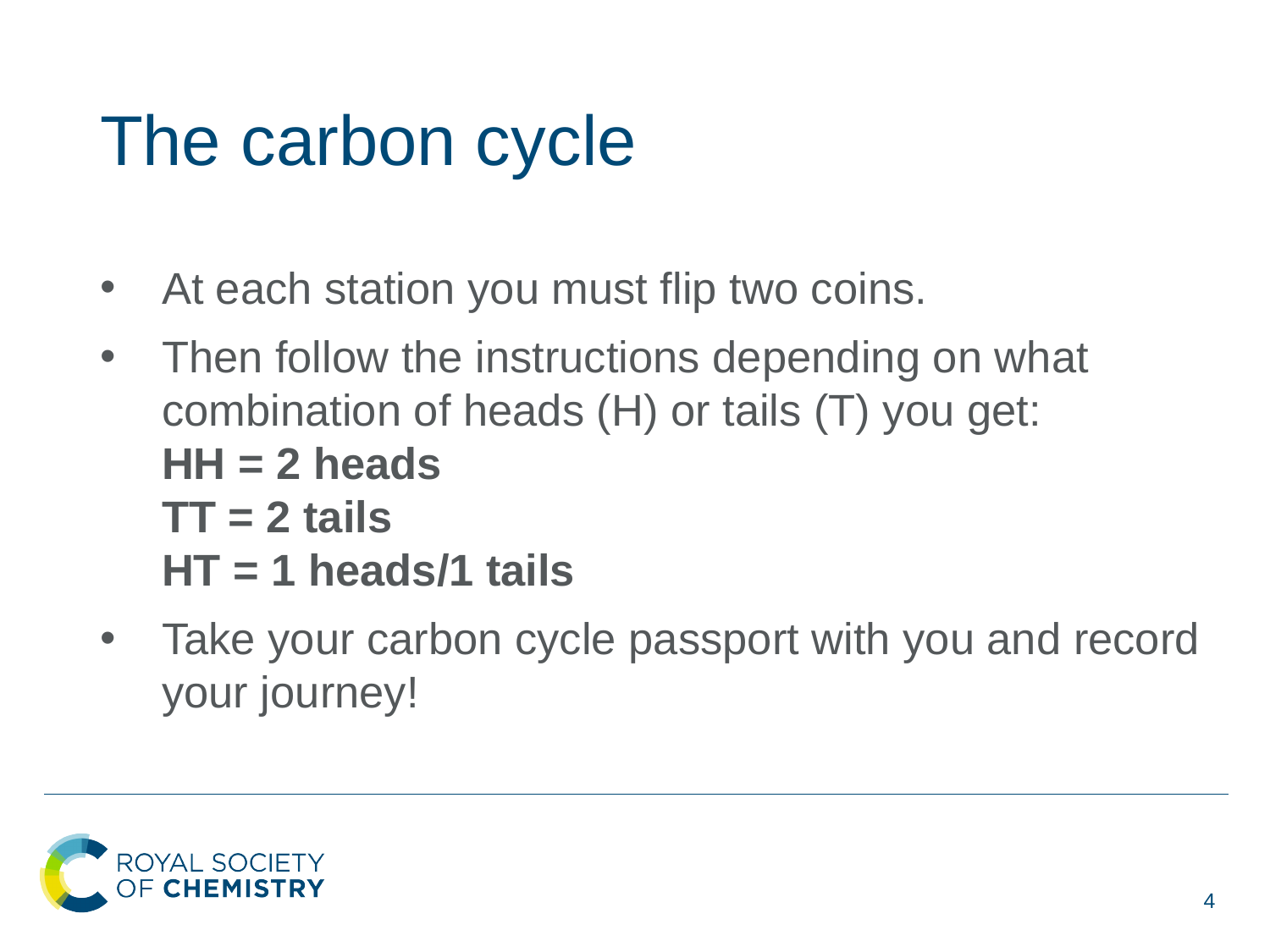

# The carbon cycle
At each station you must flip two coins.
Then follow the instructions depending on what combination of heads (H) or tails (T) you get:
HH = 2 heads
TT = 2 tails
HT = 1 heads/1 tails
Take your carbon cycle passport with you and record your journey!
4